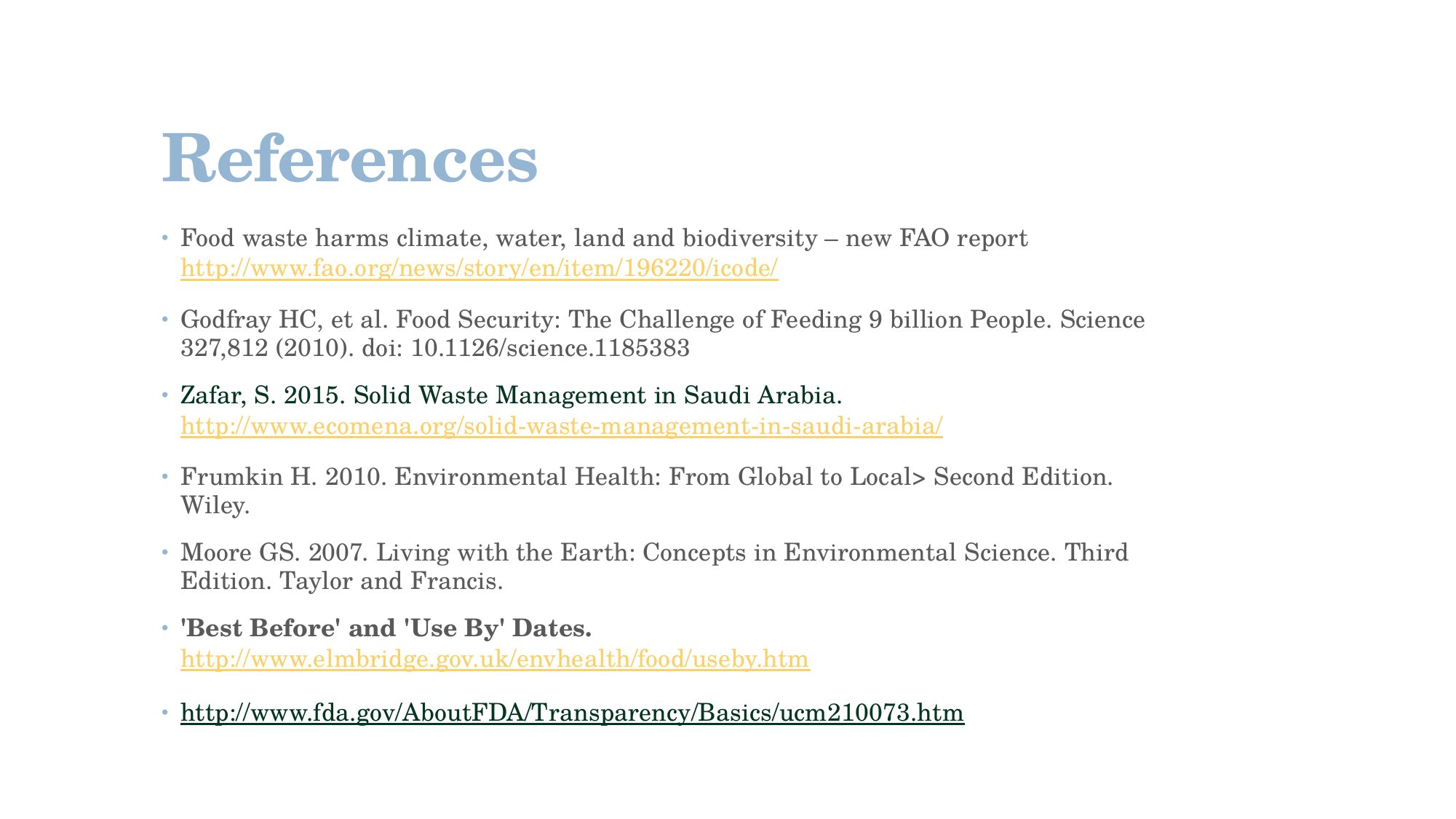

# References
Food waste harms climate, water, land and biodiversity – new FAO report http://www.fao.org/news/story/en/item/196220/icode/
Godfray HC, et al. Food Security: The Challenge of Feeding 9 billion People. Science 327,812 (2010). doi: 10.1126/science.1185383
Zafar, S. 2015. Solid Waste Management in Saudi Arabia. http://www.ecomena.org/solid-waste-management-in-saudi-arabia/
Frumkin H. 2010. Environmental Health: From Global to Local> Second Edition. Wiley.
Moore GS. 2007. Living with the Earth: Concepts in Environmental Science. Third Edition. Taylor and Francis.
'Best Before' and 'Use By' Dates. http://www.elmbridge.gov.uk/envhealth/food/useby.htm
http://www.fda.gov/AboutFDA/Transparency/Basics/ucm210073.htm

Dr. I. Echeverry, KSU, CAMS, CHS371_2nd3637